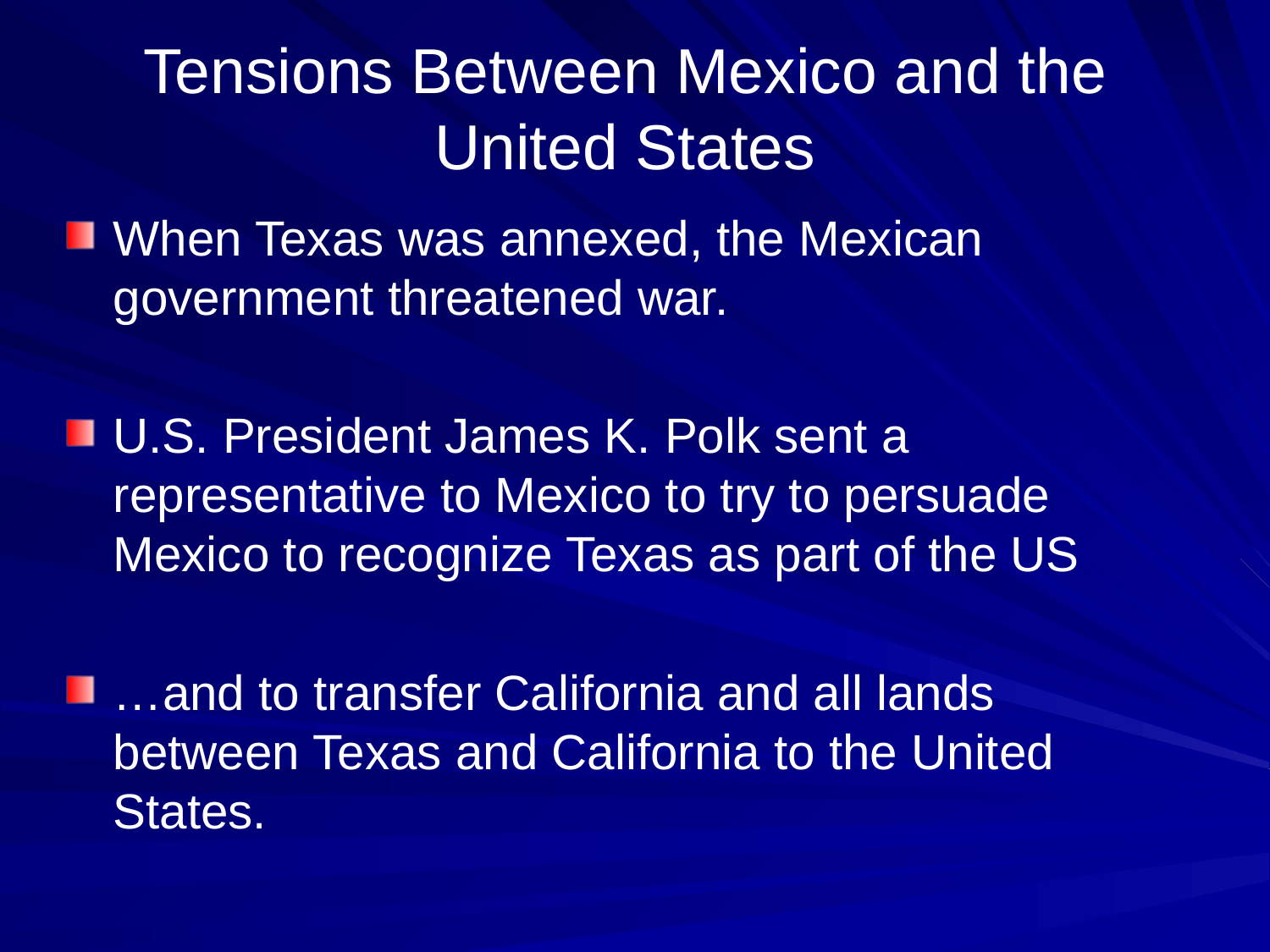

# Tensions Between Mexico and the United States

When Texas was annexed, the Mexican government threatened war.

U.S. President James K. Polk sent a representative to Mexico to try to persuade Mexico to recognize Texas as part of the US

…and to transfer California and all lands between Texas and California to the United States.